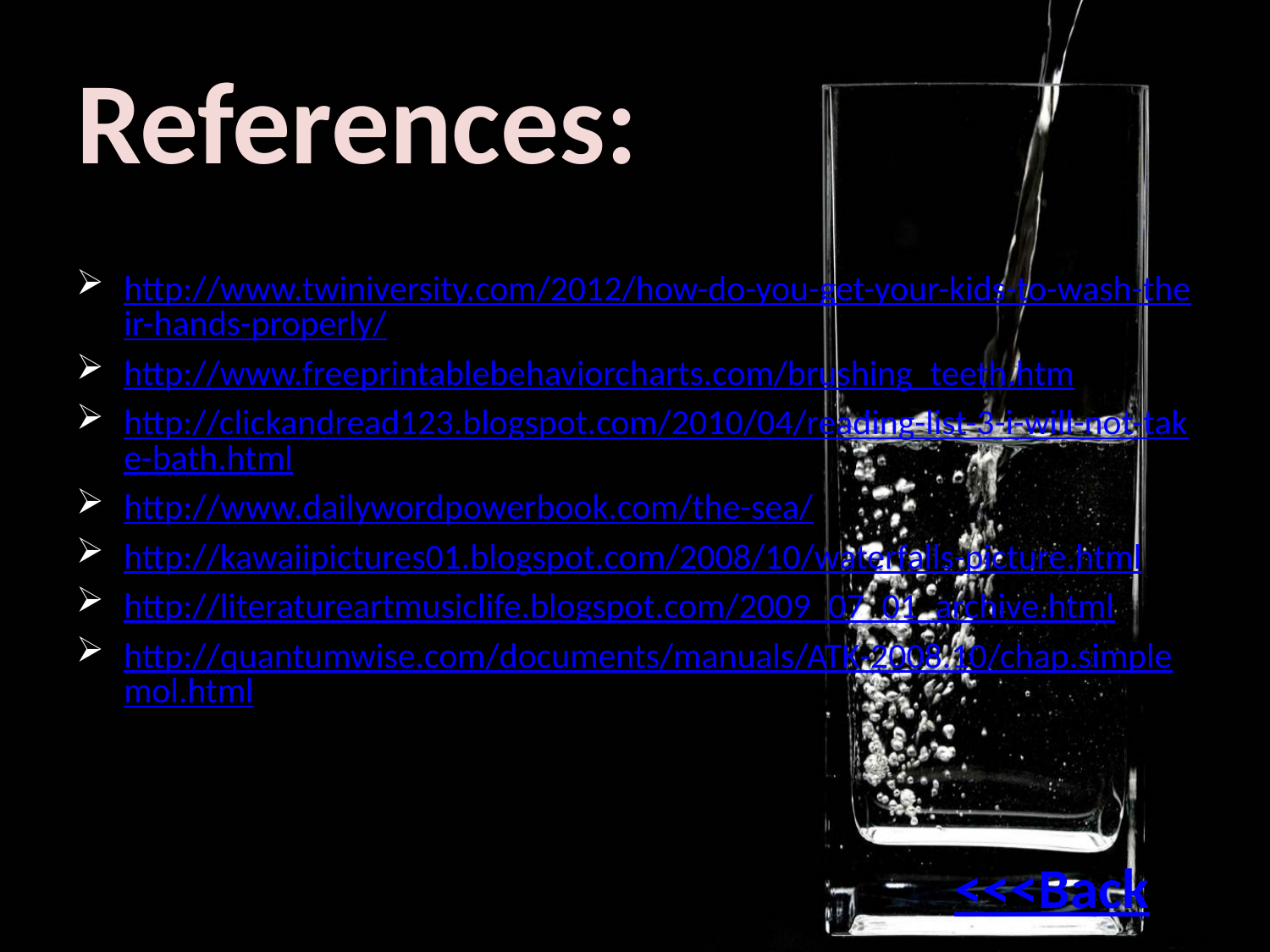

# References:

http://www.twiniversity.com/2012/how-do-you-get-your-kids-to-wash-their-hands-properly/
http://www.freeprintablebehaviorcharts.com/brushing_teeth.htm
http://clickandread123.blogspot.com/2010/04/reading-list-3-i-will-not-take-bath.html
http://www.dailywordpowerbook.com/the-sea/
http://kawaiipictures01.blogspot.com/2008/10/waterfalls-picture.html
http://literatureartmusiclife.blogspot.com/2009_07_01_archive.html
http://quantumwise.com/documents/manuals/ATK-2008.10/chap.simplemol.html
<<<Back